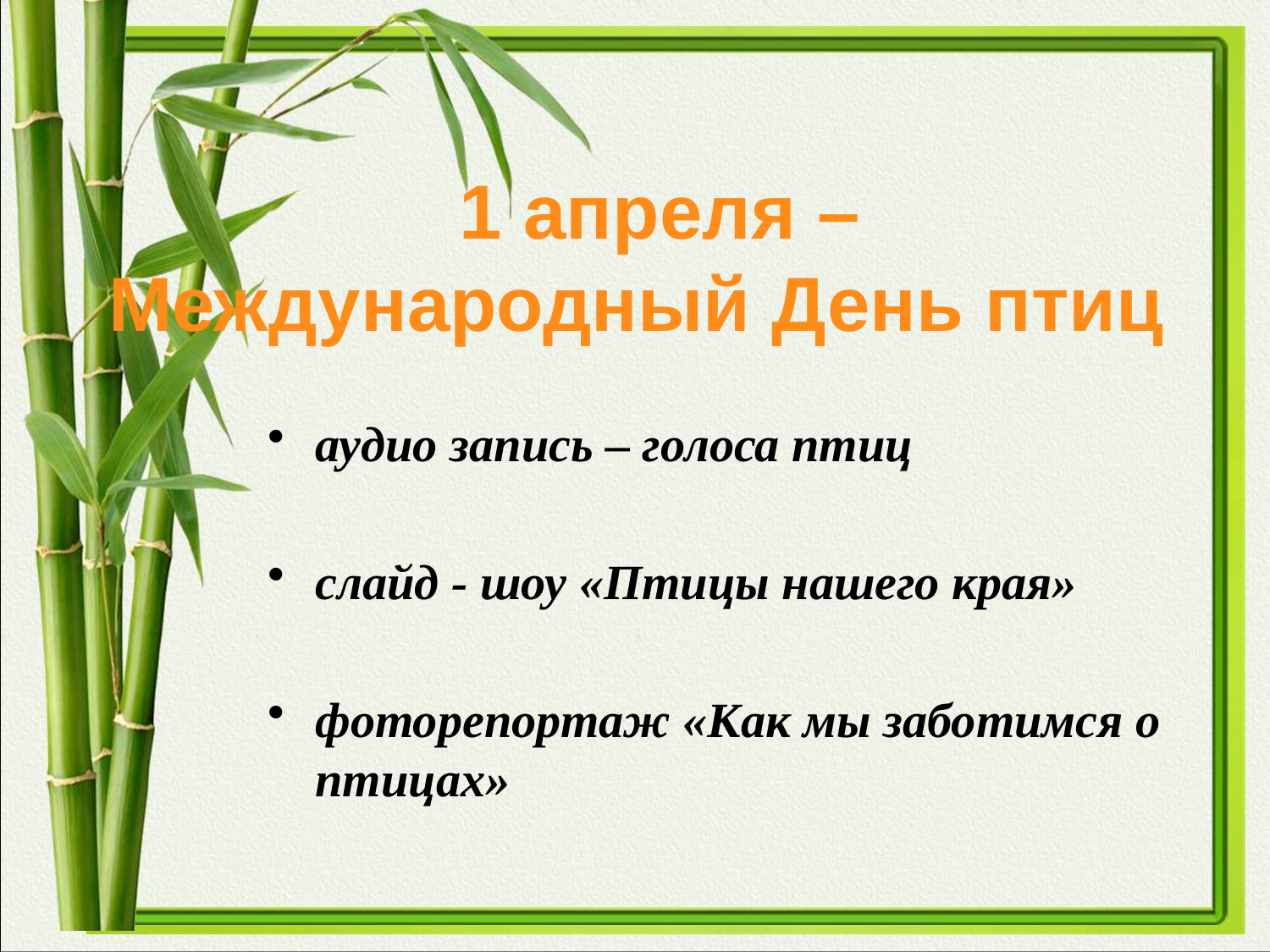

# 1 апреля – Международный День птиц
аудио запись – голоса птиц

слайд - шоу «Птицы нашего края»

фоторепортаж «Как мы заботимся о птицах»